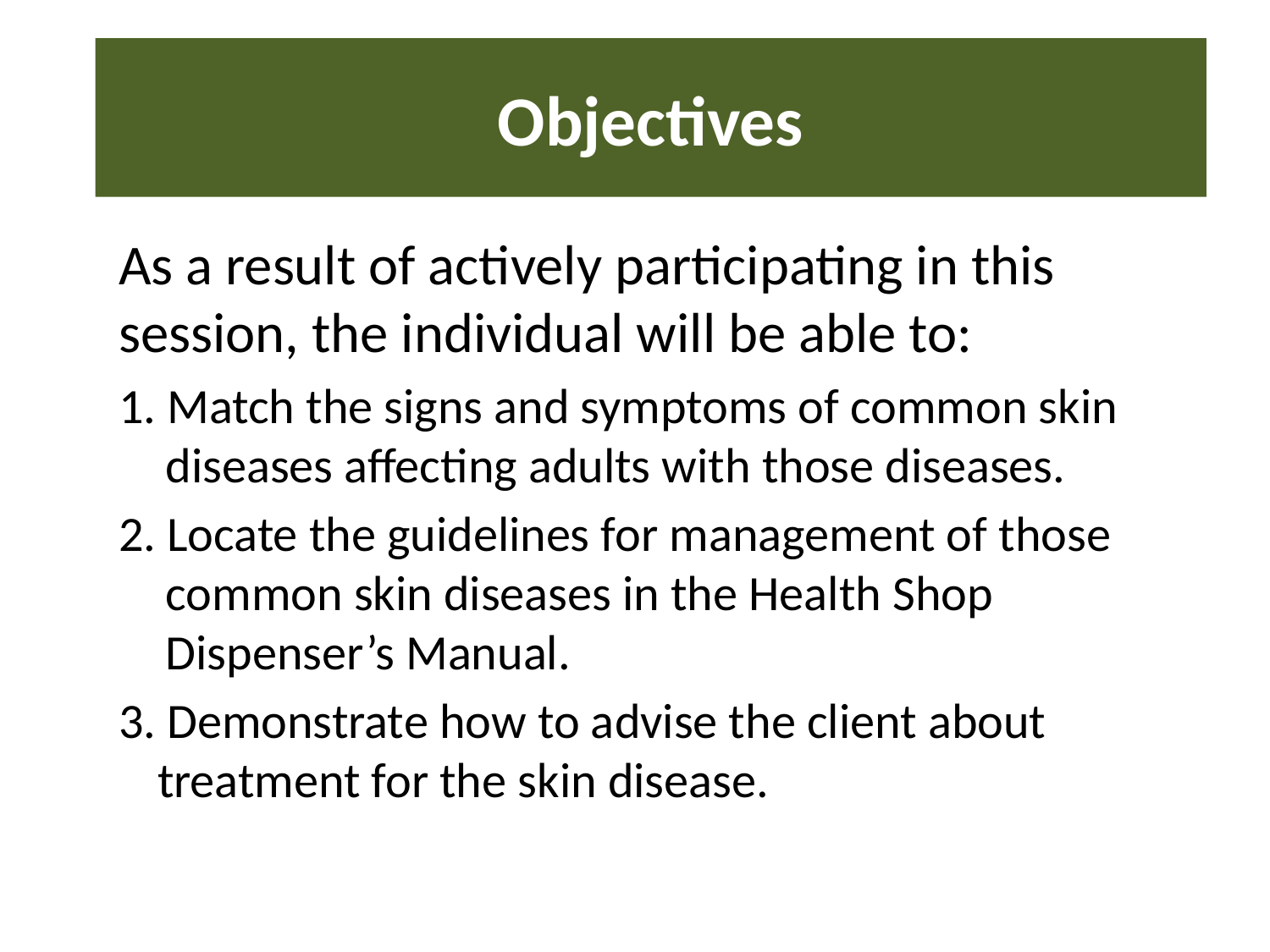

# Objectives
As a result of actively participating in this session, the individual will be able to:
1. Match the signs and symptoms of common skin diseases affecting adults with those diseases.
2. Locate the guidelines for management of those common skin diseases in the Health Shop Dispenser’s Manual.
3. Demonstrate how to advise the client about treatment for the skin disease.